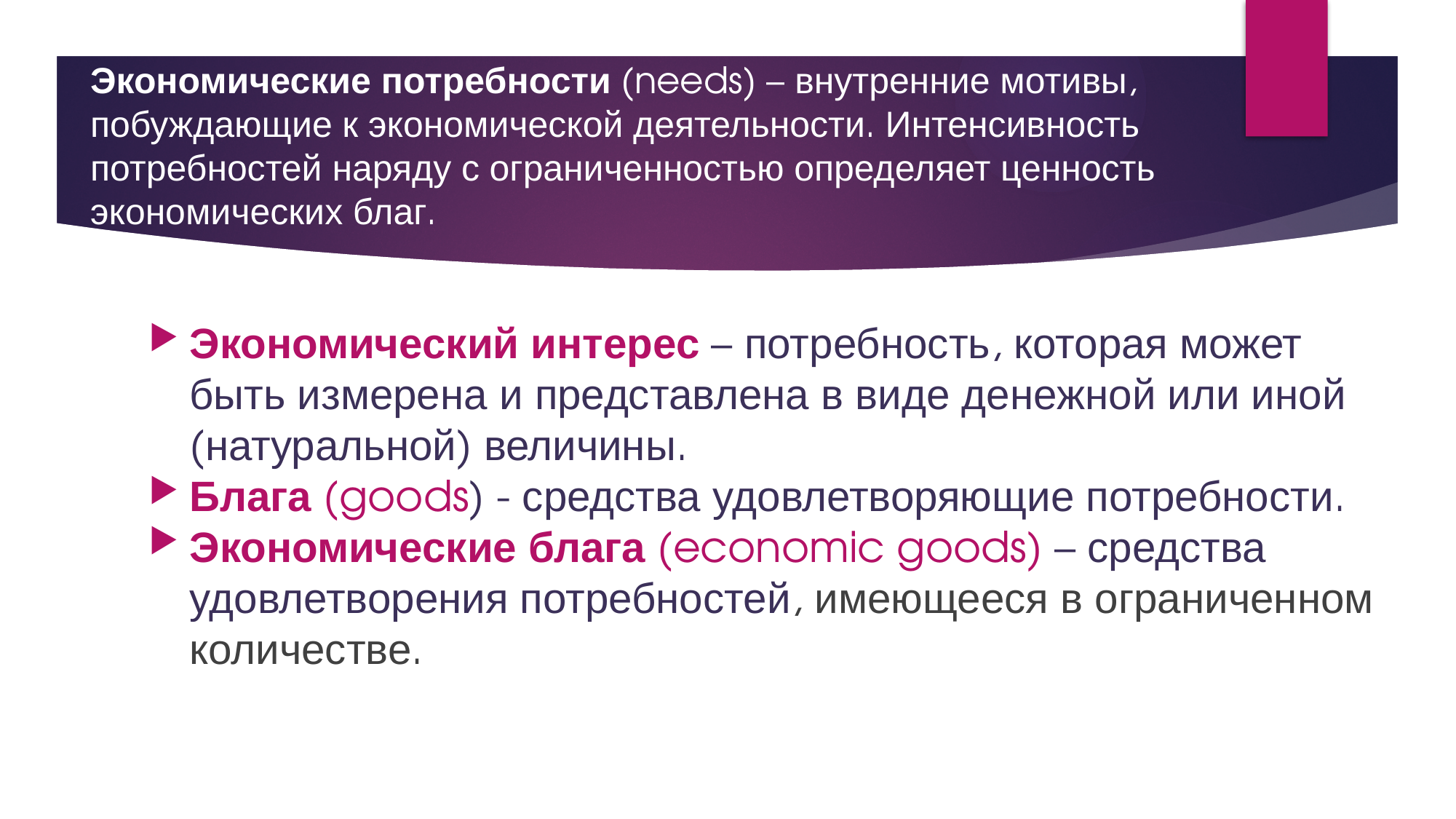

# Экономические потребности (needs) – внутренние мотивы, побуждающие к экономической деятельности. Интенсивность потребностей наряду с ограниченностью определяет ценность экономических благ.
Экономический интерес – потребность, которая может быть измерена и представлена в виде денежной или иной (натуральной) величины.
Блага (goods) - средства удовлетворяющие потребности.
Экономические блага (economic goods) – средства удовлетворения потребностей, имеющееся в ограниченном количестве.